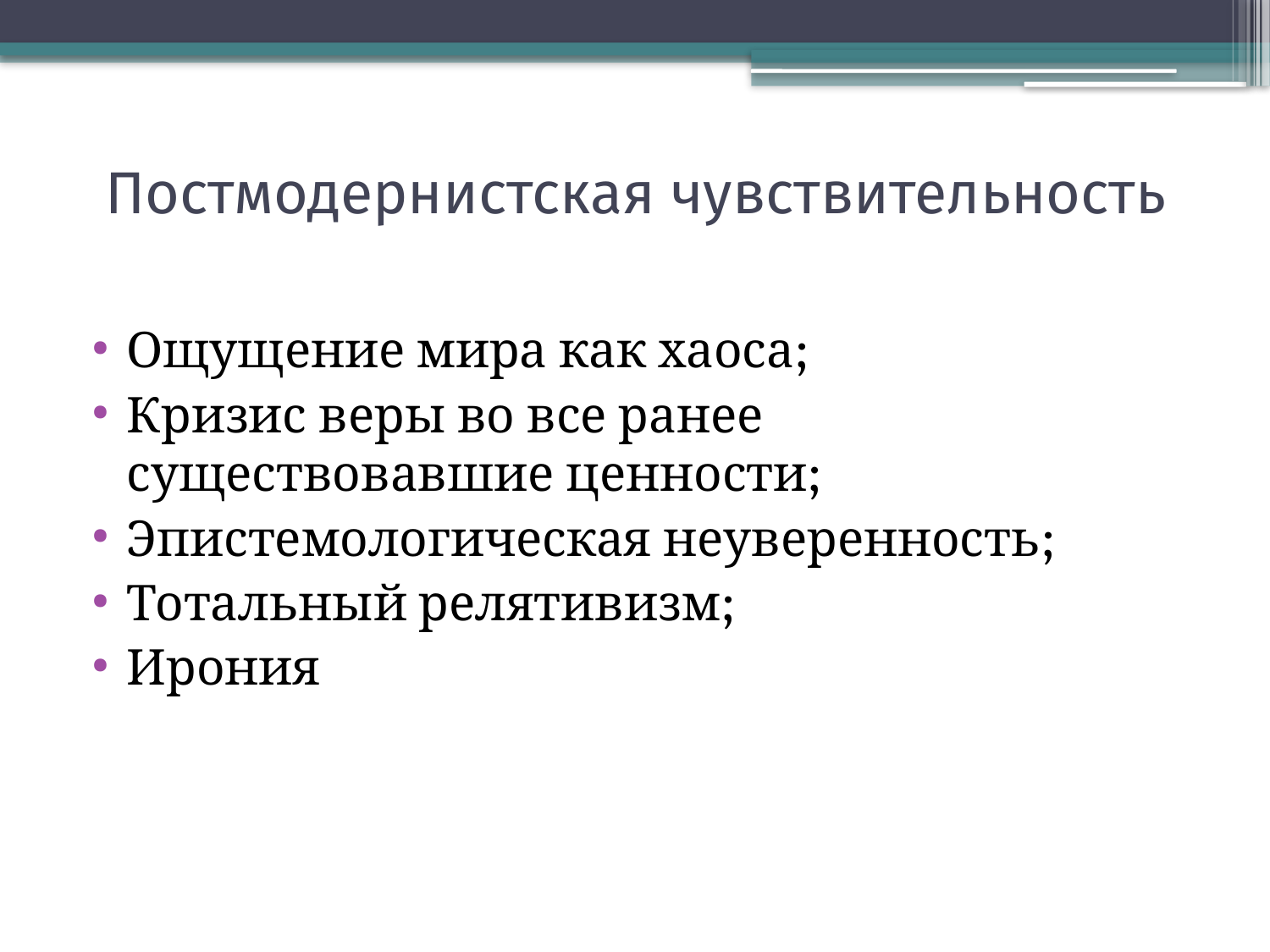

# Постмодернистская чувствительность
Ощущение мира как хаоса;
Кризис веры во все ранее существовавшие ценности;
Эпистемологическая неуверенность;
Тотальный релятивизм;
Ирония